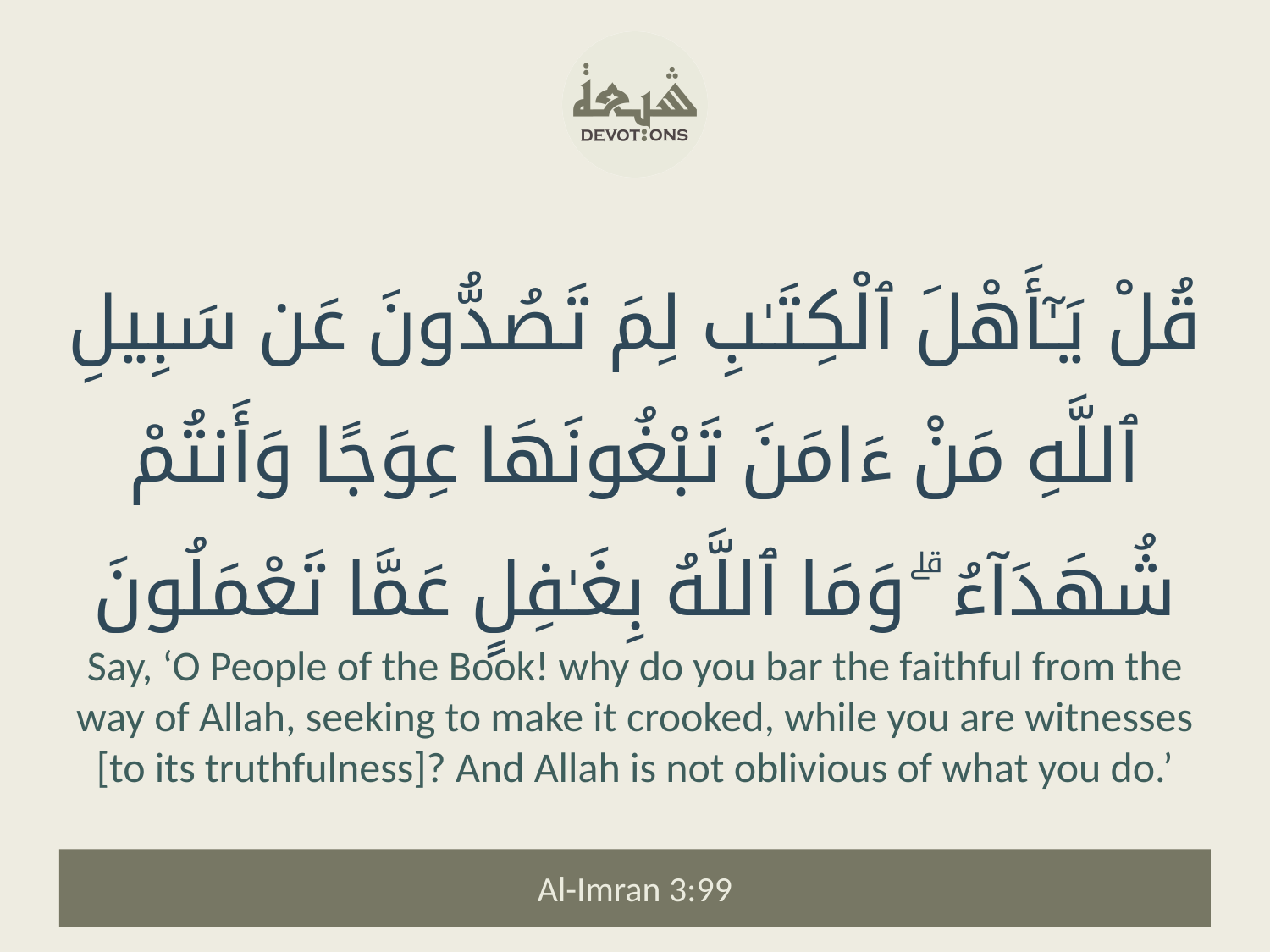

قُلْ يَـٰٓأَهْلَ ٱلْكِتَـٰبِ لِمَ تَصُدُّونَ عَن سَبِيلِ ٱللَّهِ مَنْ ءَامَنَ تَبْغُونَهَا عِوَجًا وَأَنتُمْ شُهَدَآءُ ۗ وَمَا ٱللَّهُ بِغَـٰفِلٍ عَمَّا تَعْمَلُونَ
Say, ‘O People of the Book! why do you bar the faithful from the way of Allah, seeking to make it crooked, while you are witnesses [to its truthfulness]? And Allah is not oblivious of what you do.’
Al-Imran 3:99